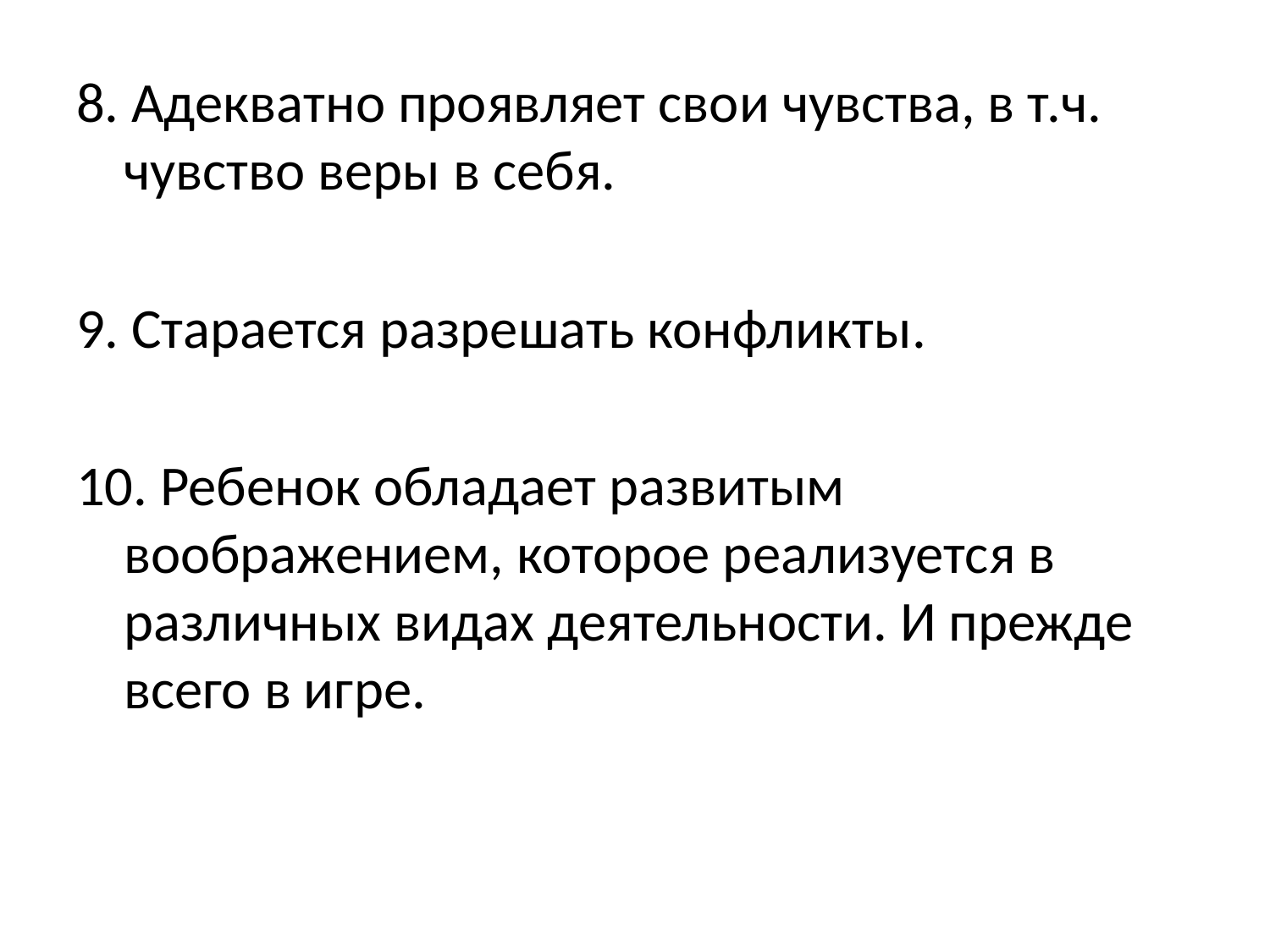

8. Адекватно проявляет свои чувства, в т.ч. чувство веры в себя.

9. Старается разрешать конфликты.

10. Ребенок обладает развитым воображением, которое реализуется в различных видах деятельности. И прежде всего в игре.